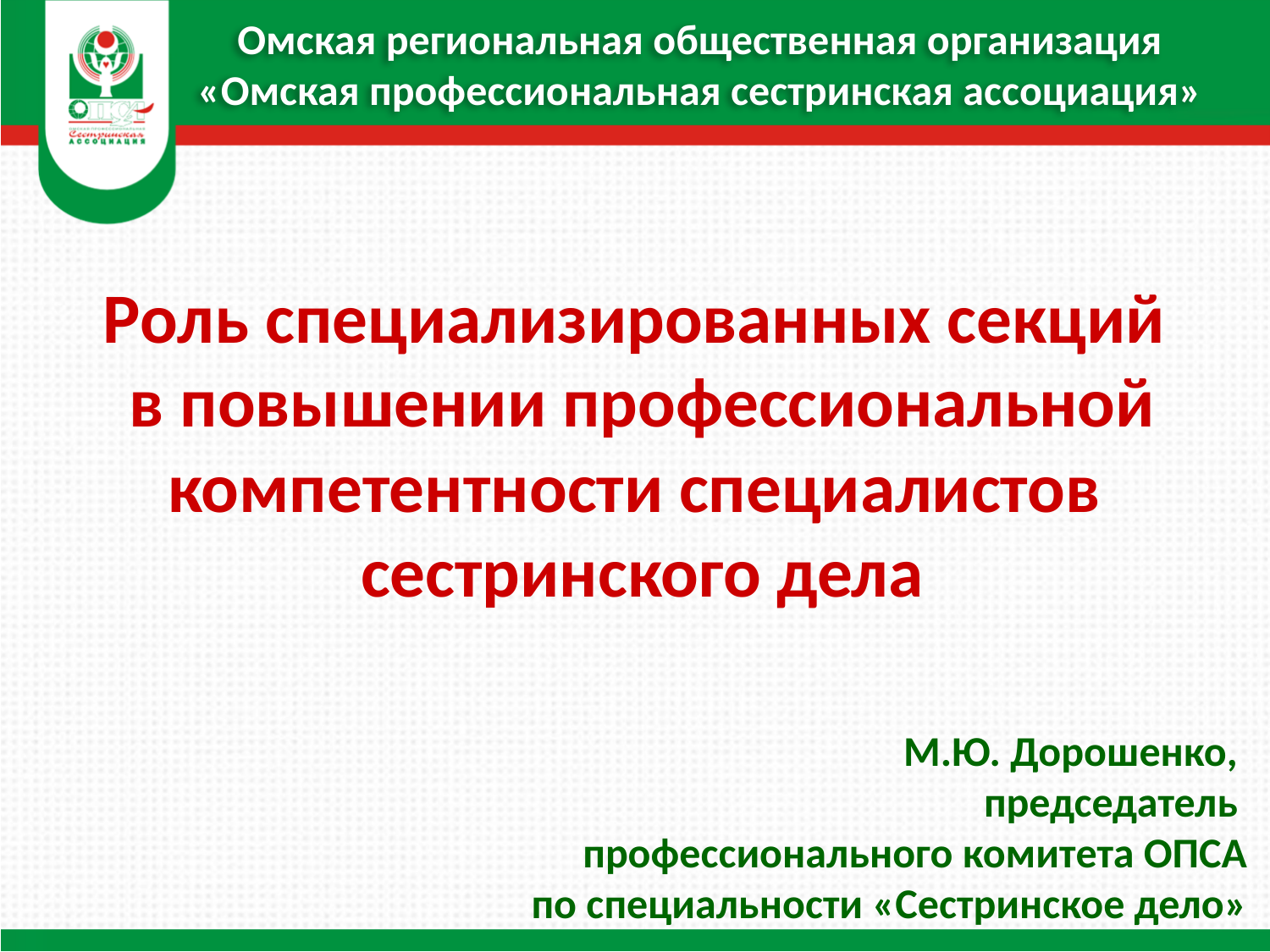

Омская региональная общественная организация
«Омская профессиональная сестринская ассоциация»
Роль специализированных секций
в повышении профессиональной компетентности специалистов
сестринского дела
М.Ю. Дорошенко,
председатель
профессионального комитета ОПСА
 по специальности «Сестринское дело»